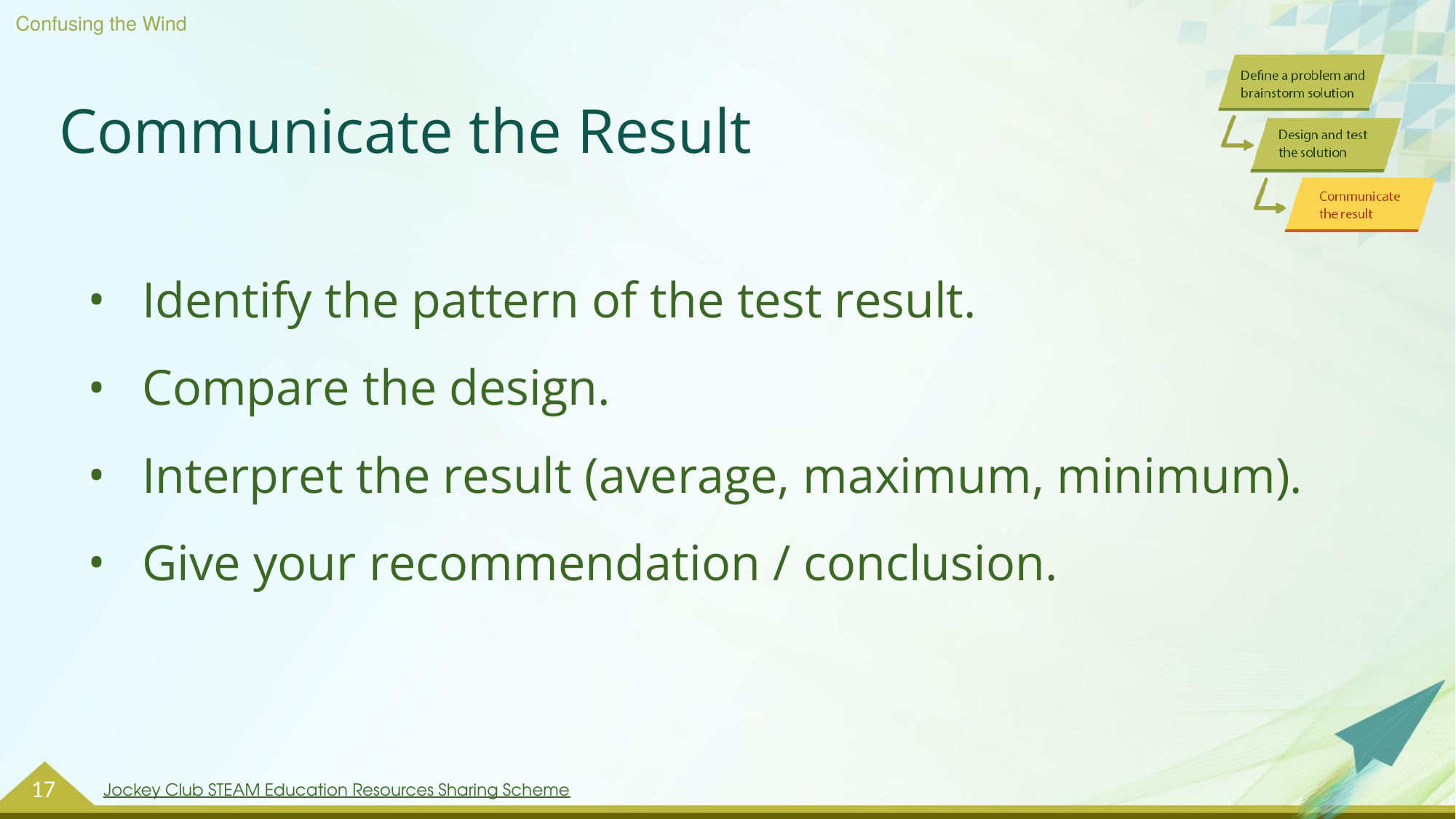

# Communicate the Result
Identify the pattern of the test result.
Compare the design.
Interpret the result (average, maximum, minimum).
Give your recommendation / conclusion.
17